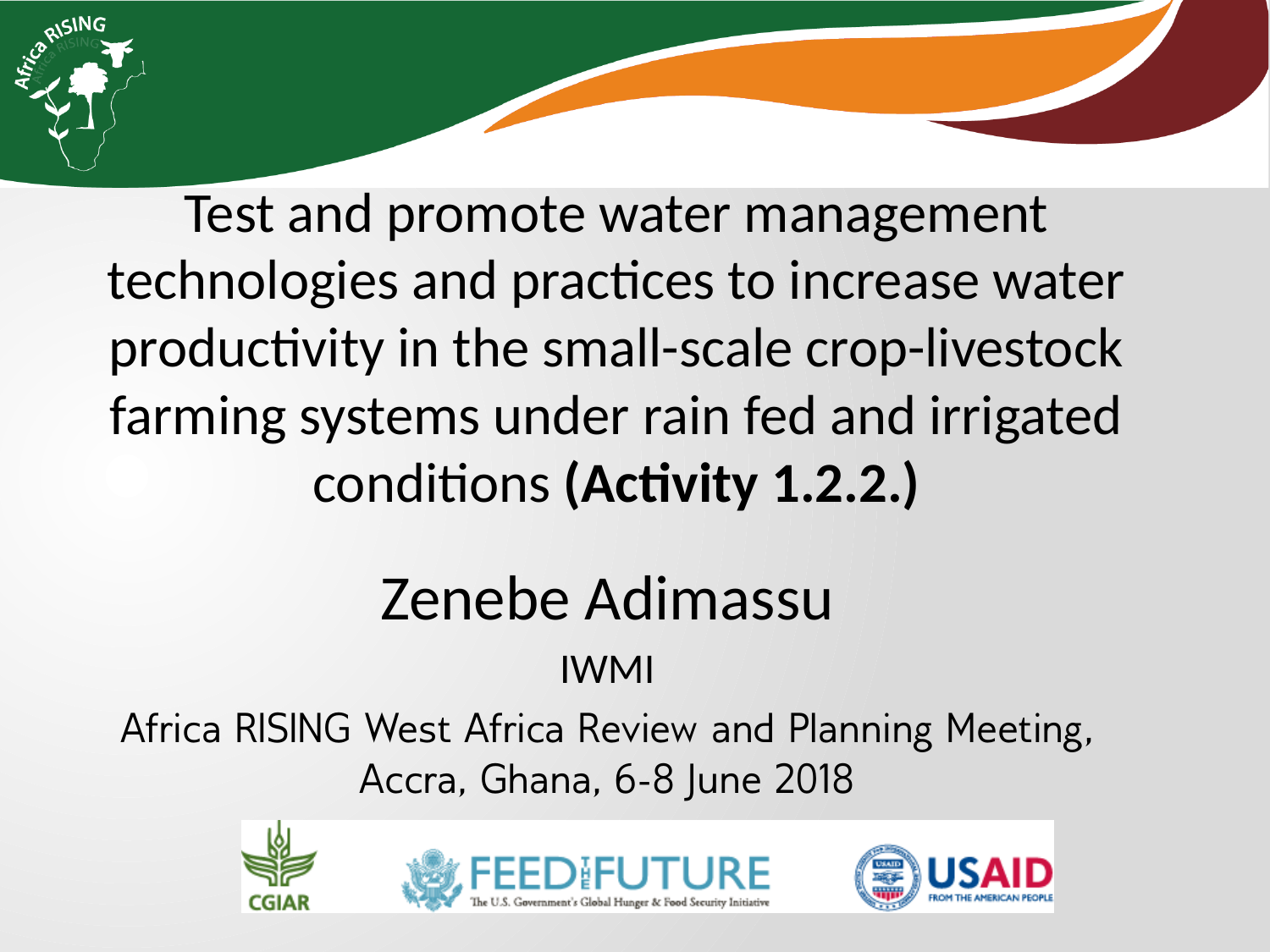

Test and promote water management technologies and practices to increase water productivity in the small-scale crop-livestock farming systems under rain fed and irrigated conditions (Activity 1.2.2.)
Zenebe Adimassu
IWMI
Africa RISING West Africa Review and Planning Meeting, Accra, Ghana, 6-8 June 2018